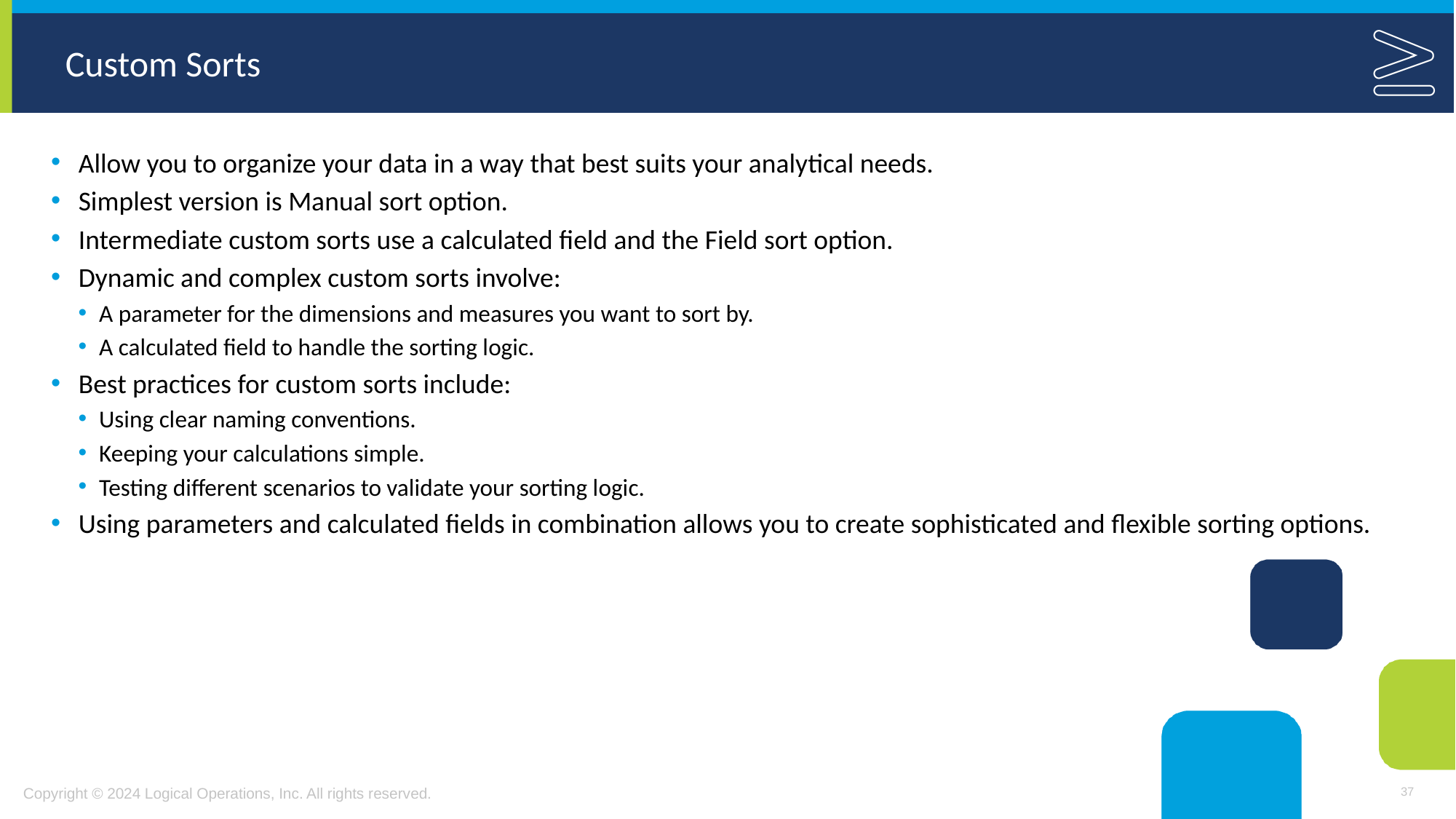

# Custom Sorts
Allow you to organize your data in a way that best suits your analytical needs.
Simplest version is Manual sort option.
Intermediate custom sorts use a calculated field and the Field sort option.
Dynamic and complex custom sorts involve:
A parameter for the dimensions and measures you want to sort by.
A calculated field to handle the sorting logic.
Best practices for custom sorts include:
Using clear naming conventions.
Keeping your calculations simple.
Testing different scenarios to validate your sorting logic.
Using parameters and calculated fields in combination allows you to create sophisticated and flexible sorting options.

37